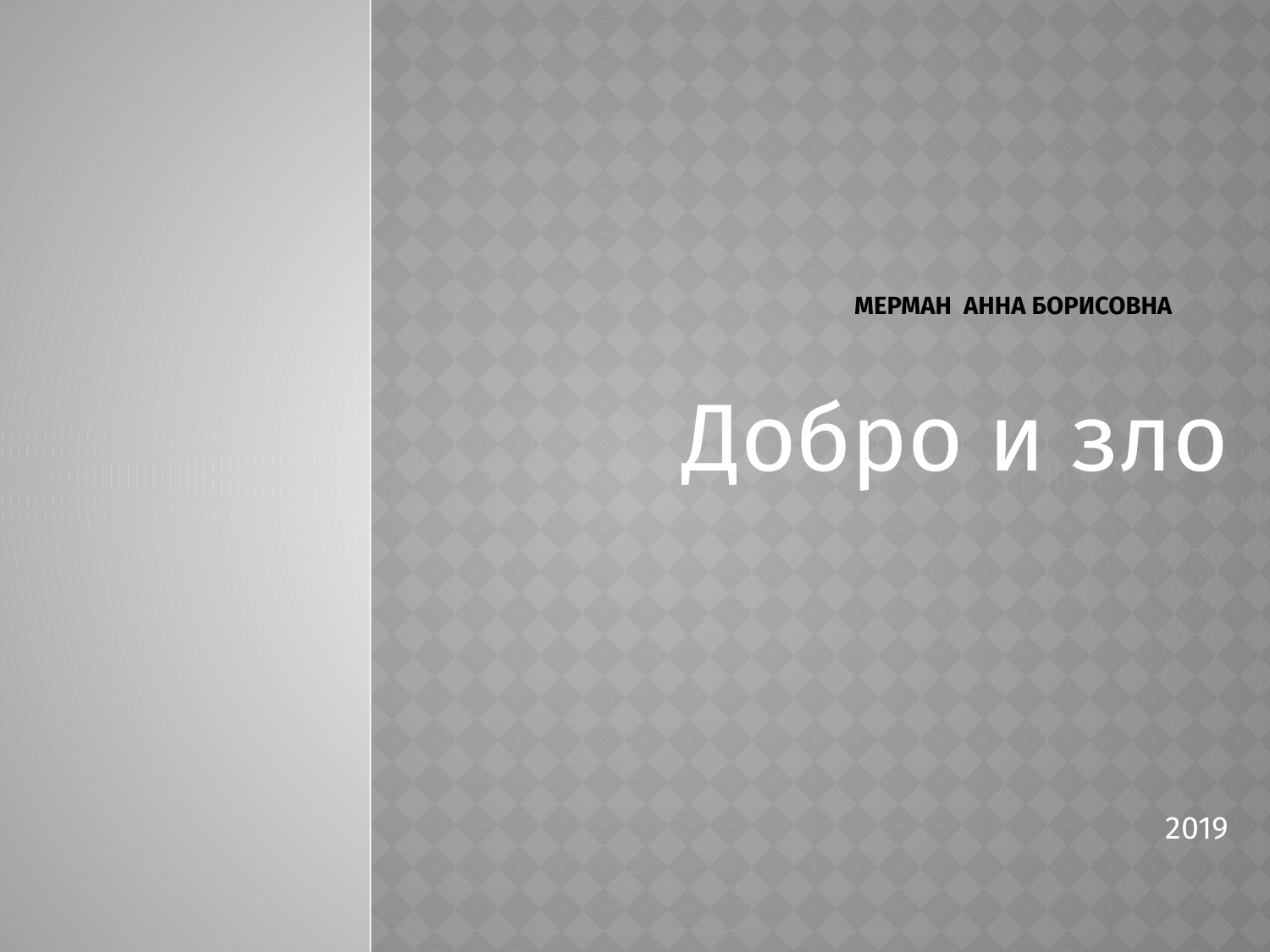

# Мерман  Анна Борисовна
Добро и зло

   2019